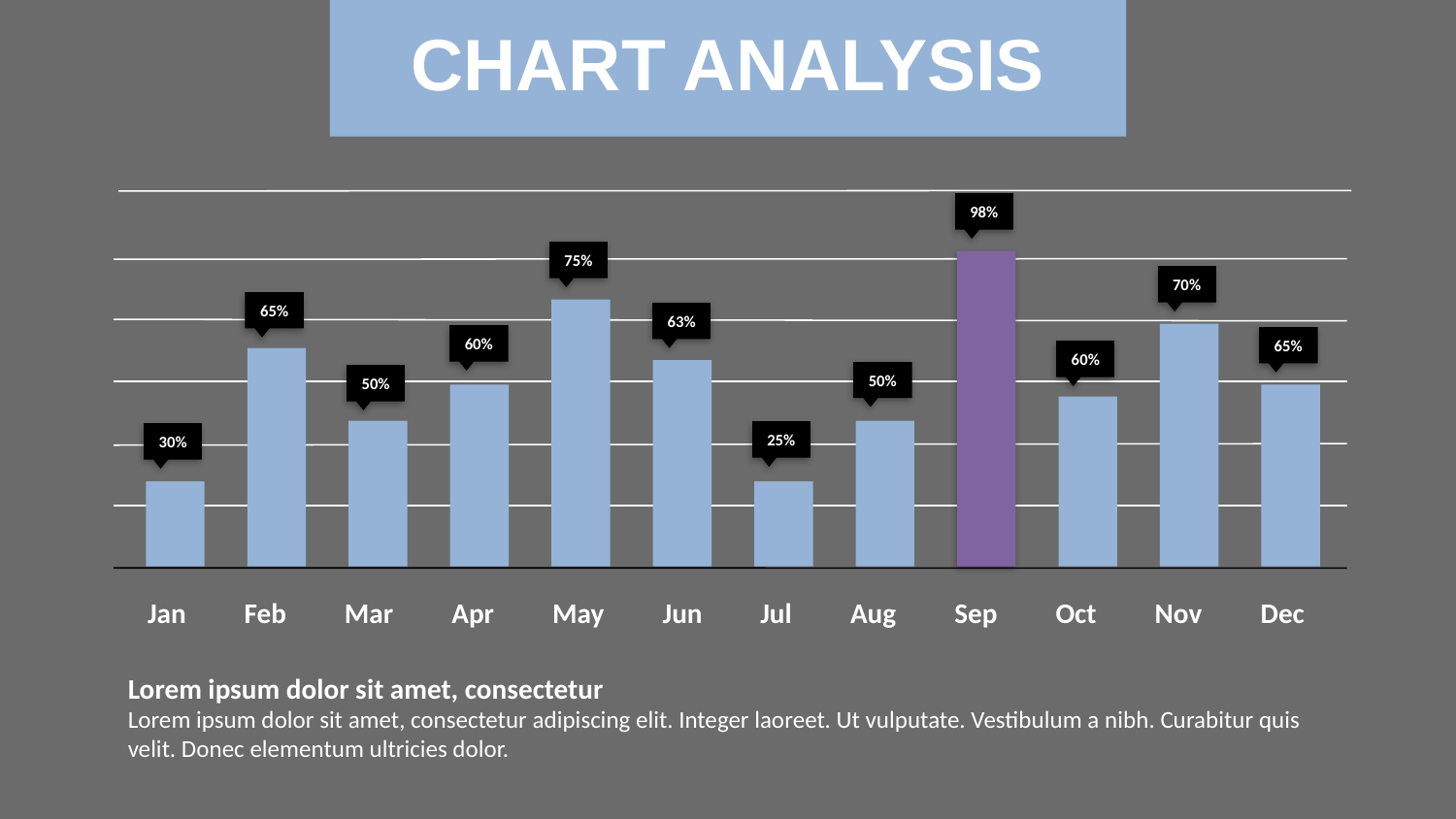

CHART ANALYSIS
Jan
Feb
Mar
Apr
May
Jun
Jul
Aug
Sep
Oct
Nov
Dec
98%
75%

70%
65%

63%

60%
65%
60%

50%
50%

25%
30%

Lorem ipsum dolor sit amet, consectetur
Lorem ipsum dolor sit amet, consectetur adipiscing elit. Integer laoreet. Ut vulputate. Vestibulum a nibh. Curabitur quis velit. Donec elementum ultricies dolor.